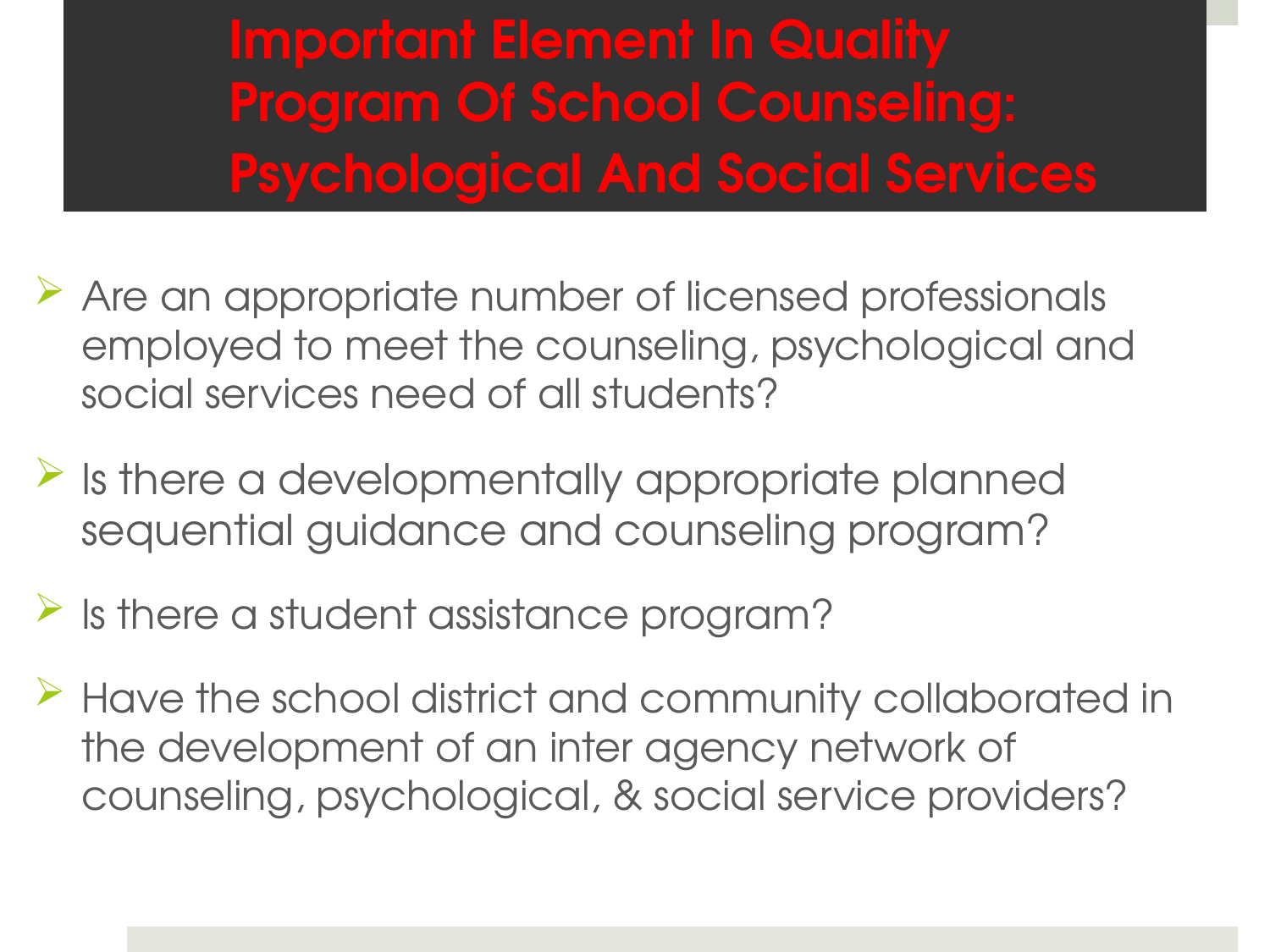

# Important Element In Quality Program Of School Counseling: Psychological And Social Services
Are an appropriate number of licensed professionals employed to meet the counseling, psychological and social services need of all students?
Is there a developmentally appropriate planned sequential guidance and counseling program?
Is there a student assistance program?
Have the school district and community collaborated in the development of an inter agency network of counseling, psychological, & social service providers?